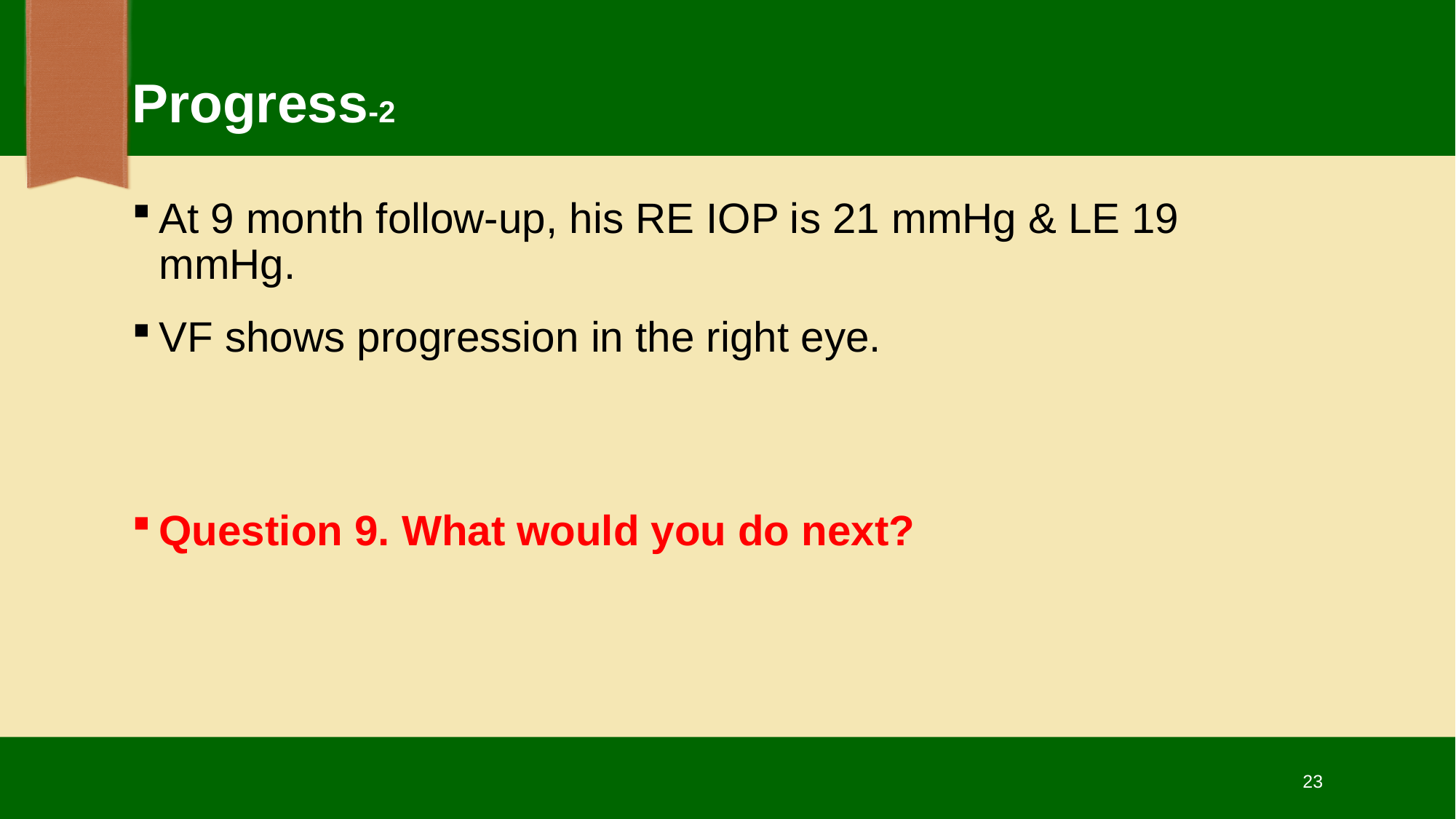

# Progress-2
At 9 month follow-up, his RE IOP is 21 mmHg & LE 19 mmHg.
VF shows progression in the right eye.

Question 9. What would you do next?
23